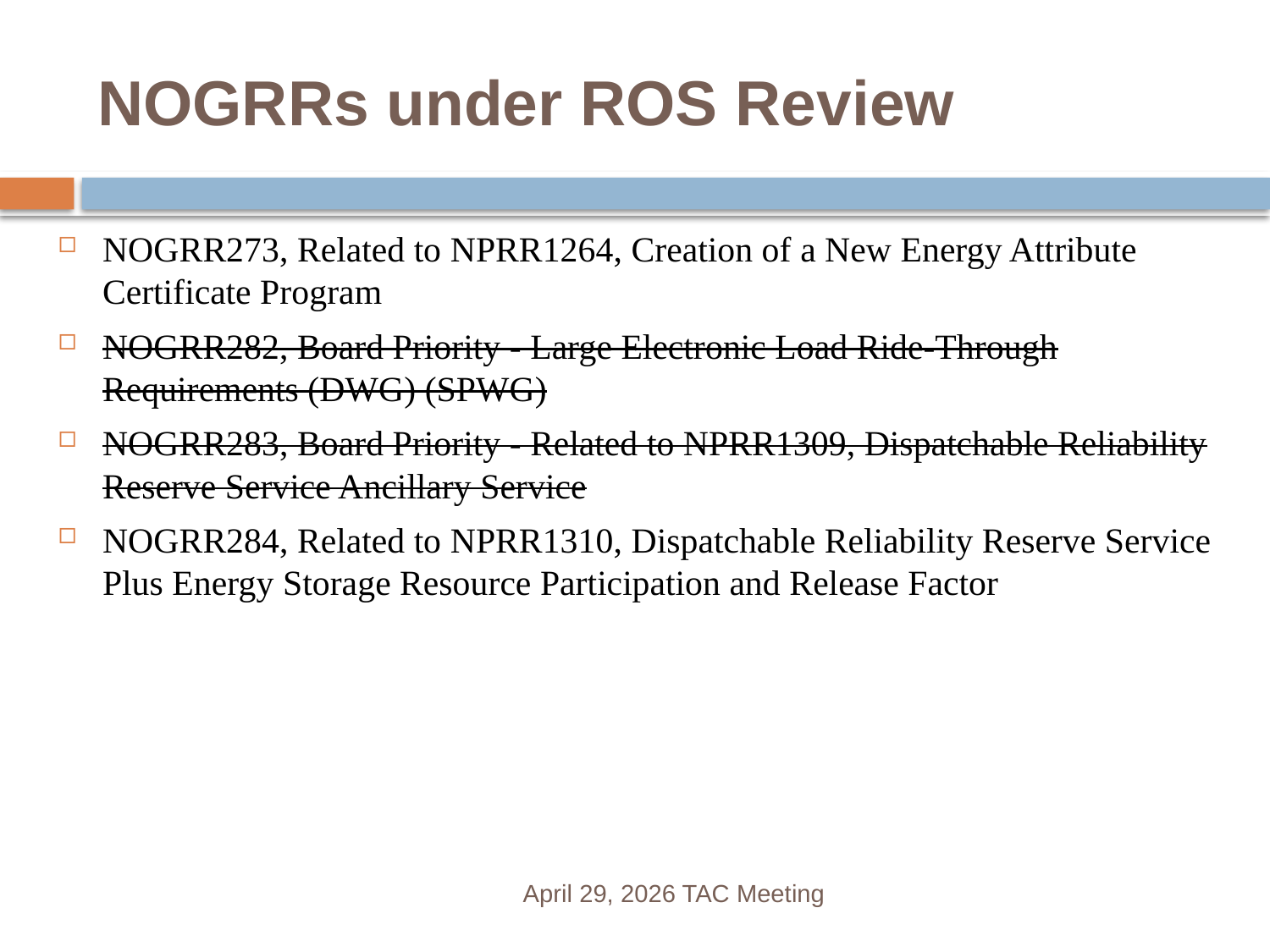

# NOGRRs under ROS Review
NOGRR273, Related to NPRR1264, Creation of a New Energy Attribute Certificate Program
NOGRR282, Board Priority - Large Electronic Load Ride-Through Requirements (DWG) (SPWG)
NOGRR283, Board Priority - Related to NPRR1309, Dispatchable Reliability Reserve Service Ancillary Service
NOGRR284, Related to NPRR1310, Dispatchable Reliability Reserve Service Plus Energy Storage Resource Participation and Release Factor
April 29, 2026 TAC Meeting